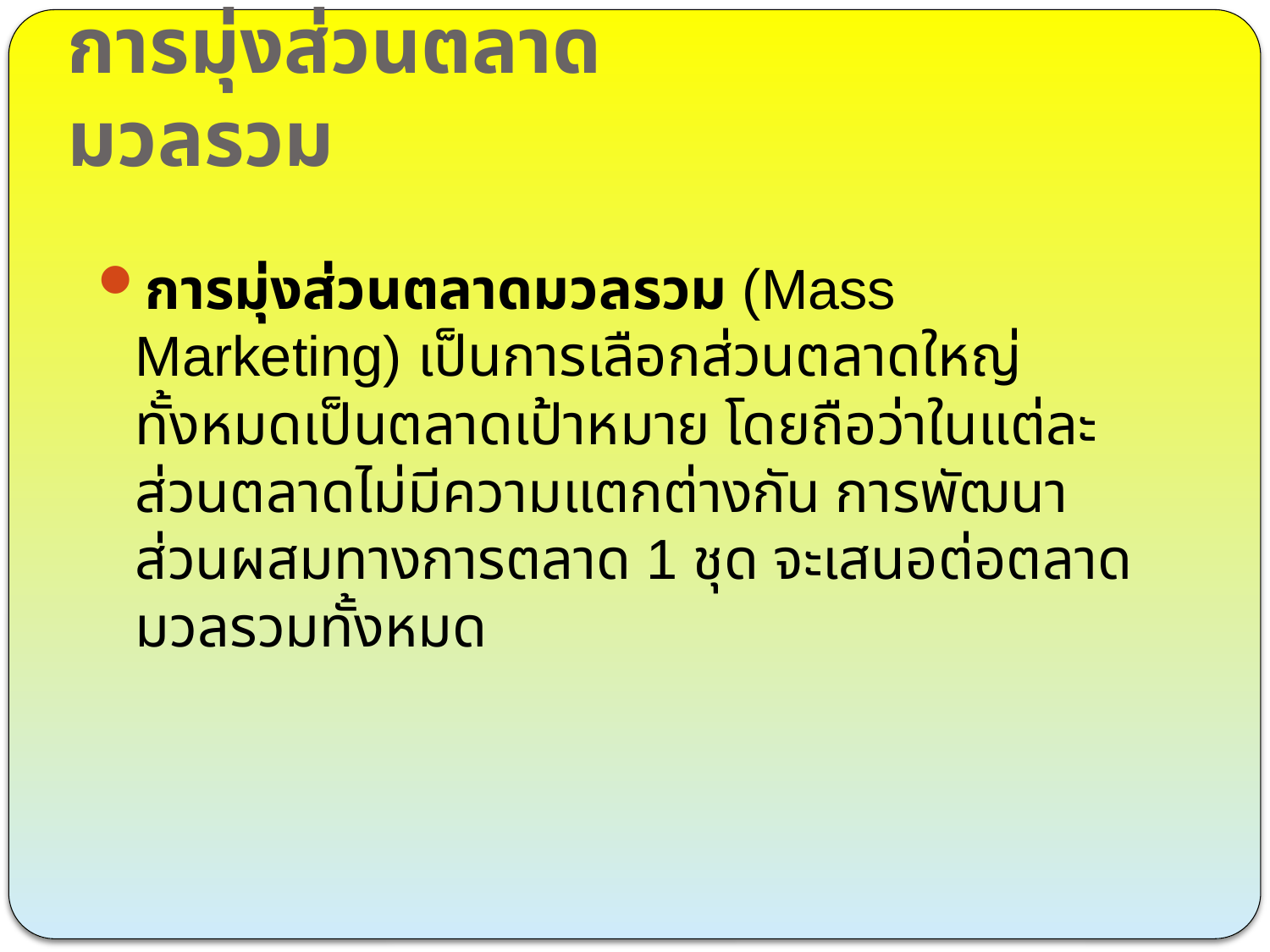

# การมุ่งส่วนตลาดมวลรวม
การมุ่งส่วนตลาดมวลรวม (Mass Marketing) เป็นการเลือกส่วนตลาดใหญ่ทั้งหมดเป็นตลาดเป้าหมาย โดยถือว่าในแต่ละส่วนตลาดไม่มีความแตกต่างกัน การพัฒนาส่วนผสมทางการตลาด 1 ชุด จะเสนอต่อตลาดมวลรวมทั้งหมด